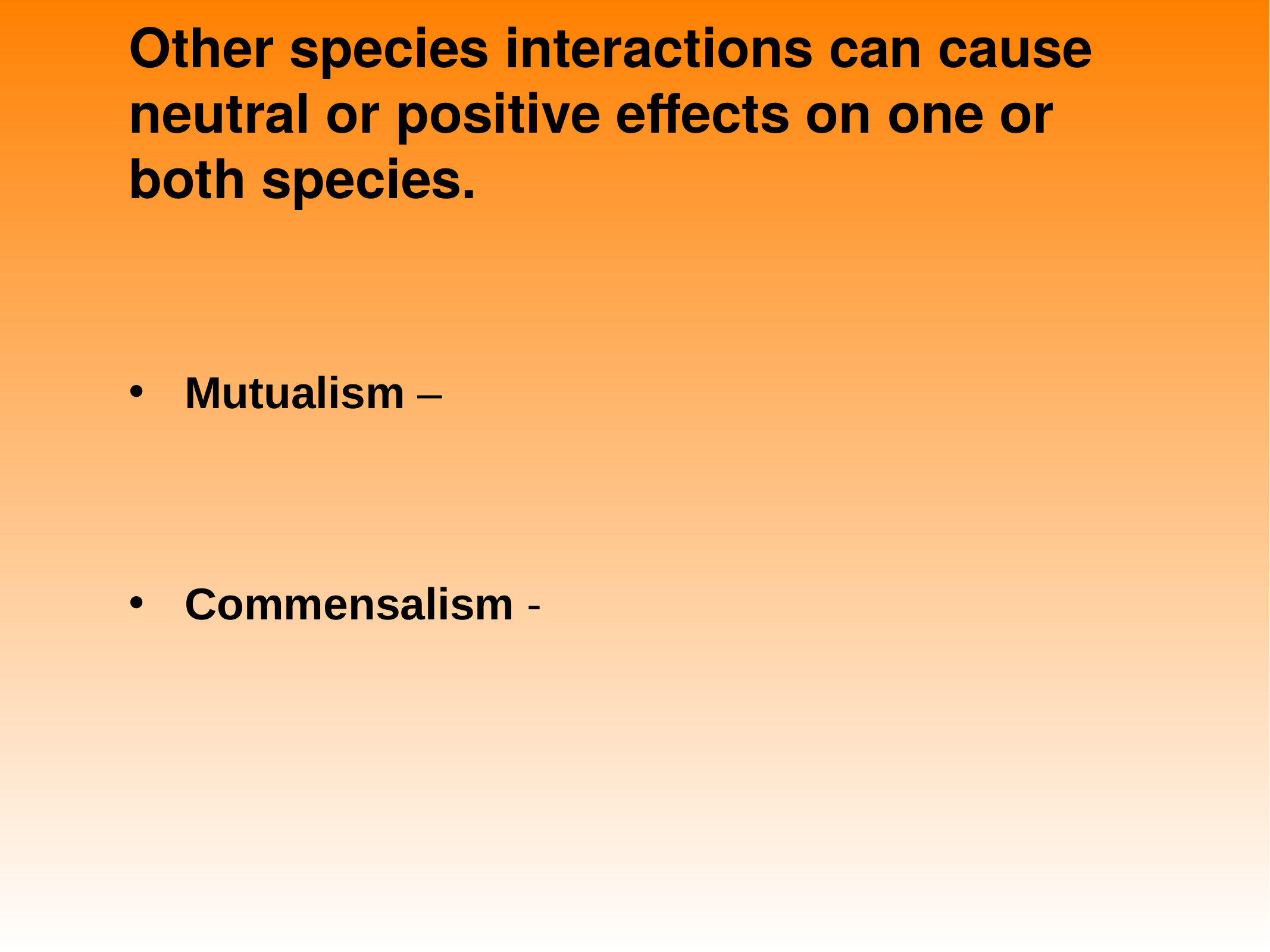

# Other species interactions can cause neutral or positive effects on one or both species.
Mutualism –

Commensalism -